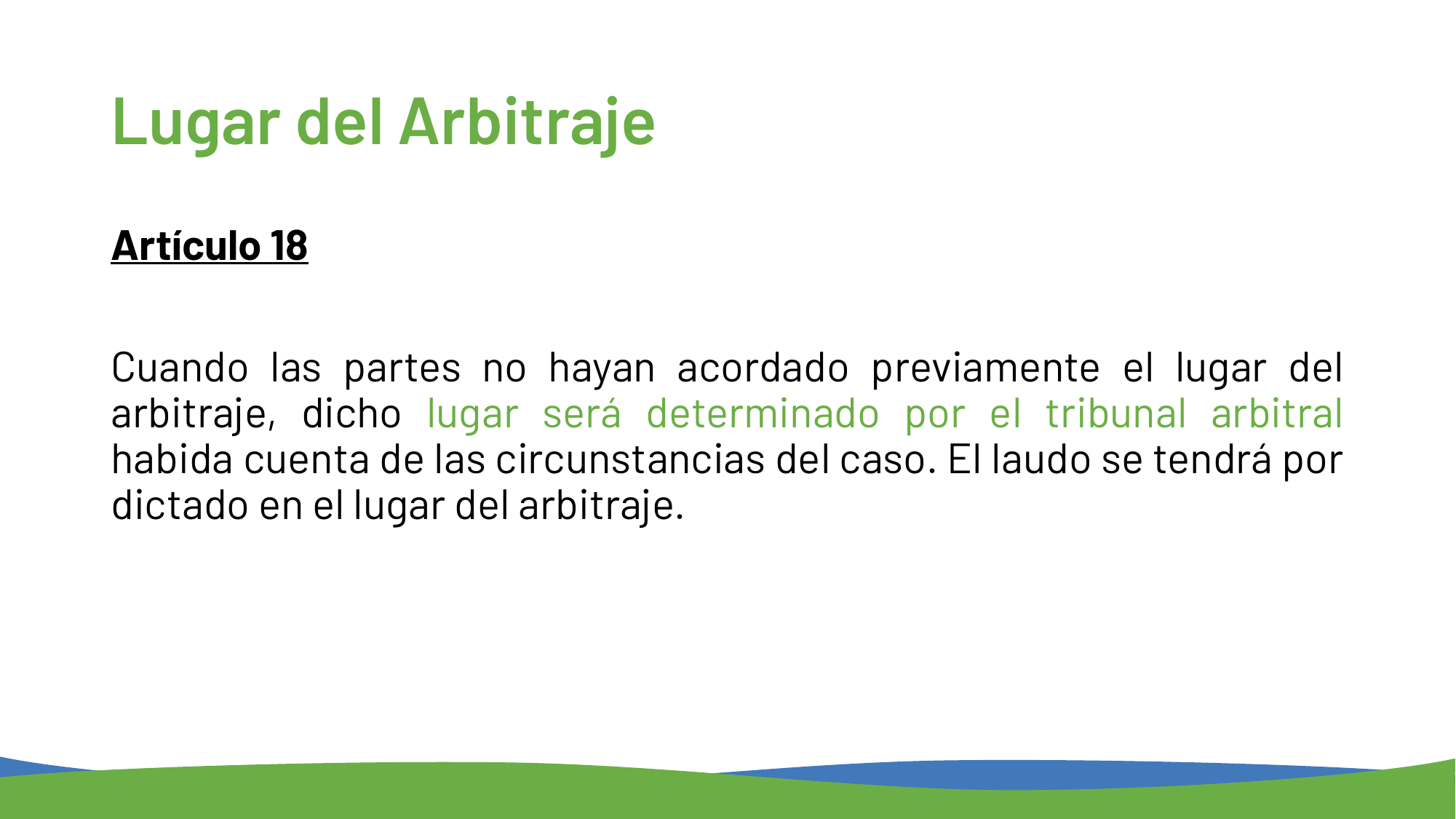

# Lugar del Arbitraje
Artículo 18

Cuando las partes no hayan acordado previamente el lugar del arbitraje, dicho lugar será determinado por el tribunal arbitral habida cuenta de las circunstancias del caso. El laudo se tendrá por dictado en el lugar del arbitraje.